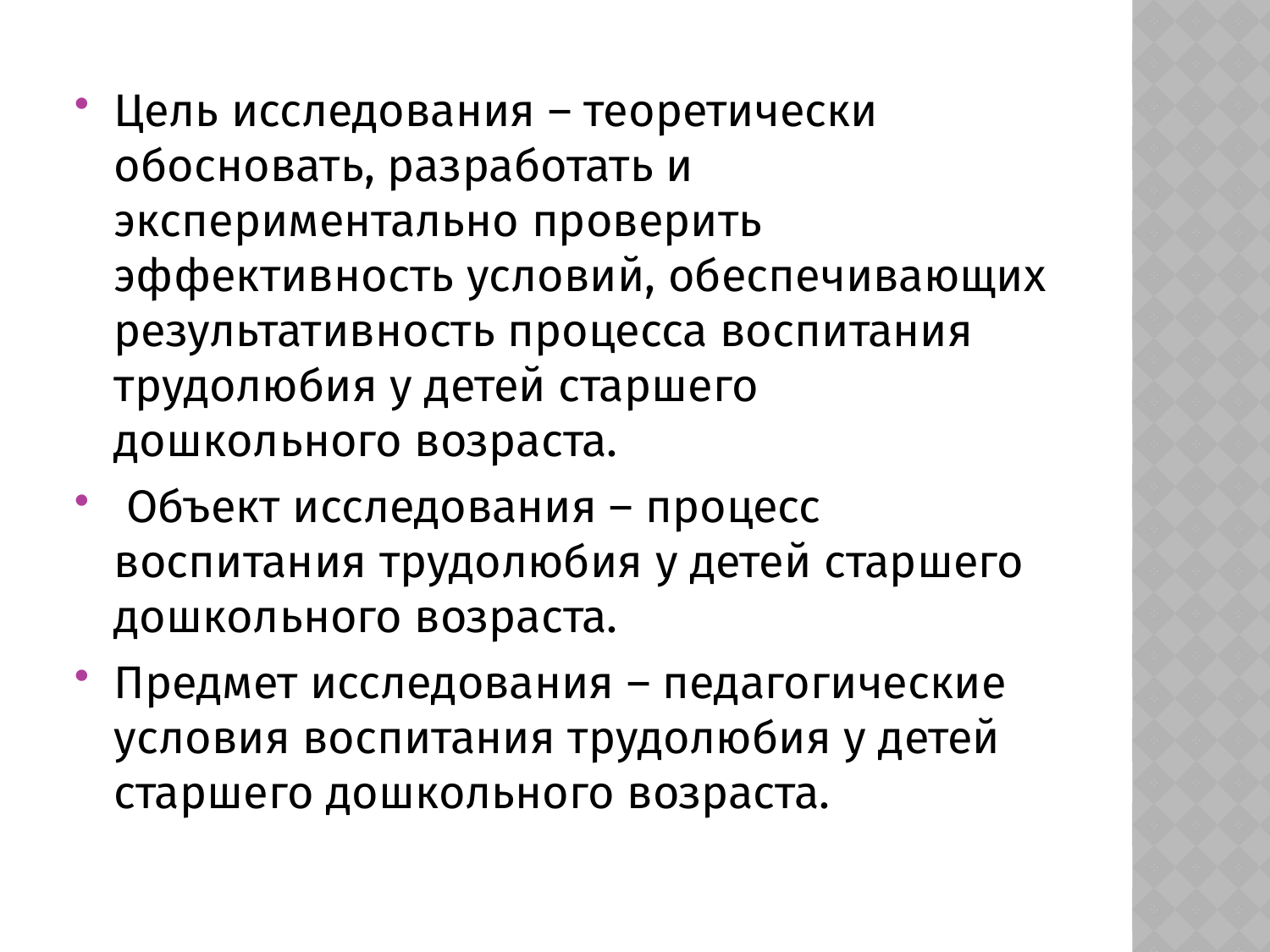

#
Цель исследования – теоретически обосновать, разработать и экспериментально проверить эффективность условий, обеспечивающих результативность процесса воспитания трудолюбия у детей старшего дошкольного возраста.
 Объект исследования – процесс воспитания трудолюбия у детей старшего дошкольного возраста.
Предмет исследования – педагогические условия воспитания трудолюбия у детей старшего дошкольного возраста.